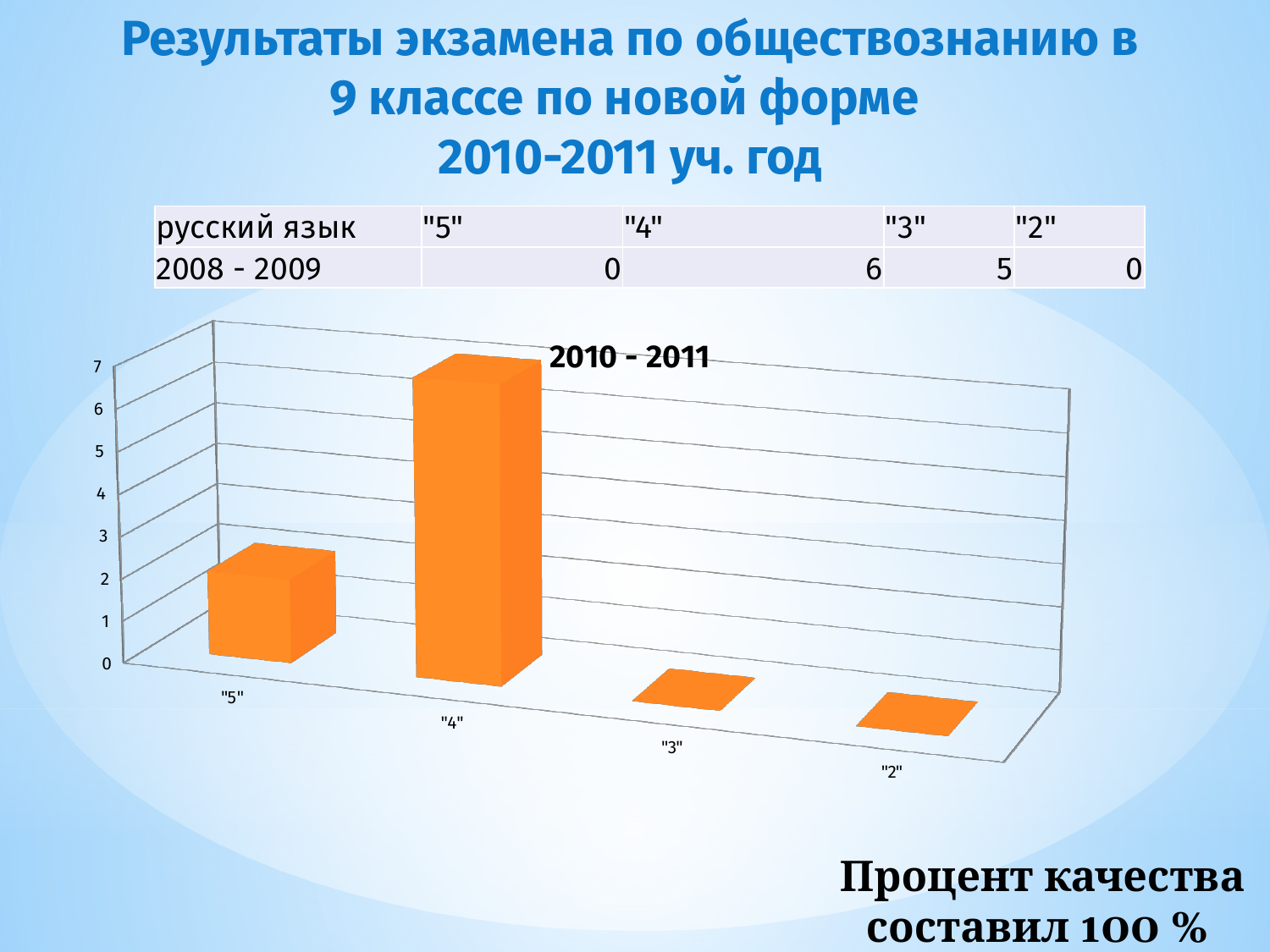

Результаты экзамена по обществознанию в 9 классе по новой форме
2010-2011 уч. год
| русский язык | "5" | "4" | "3" | "2" |
| --- | --- | --- | --- | --- |
| 2008 - 2009 | 0 | 6 | 5 | 0 |

[unsupported chart]

Процент качества
составил 100 %

[unsupported chart]